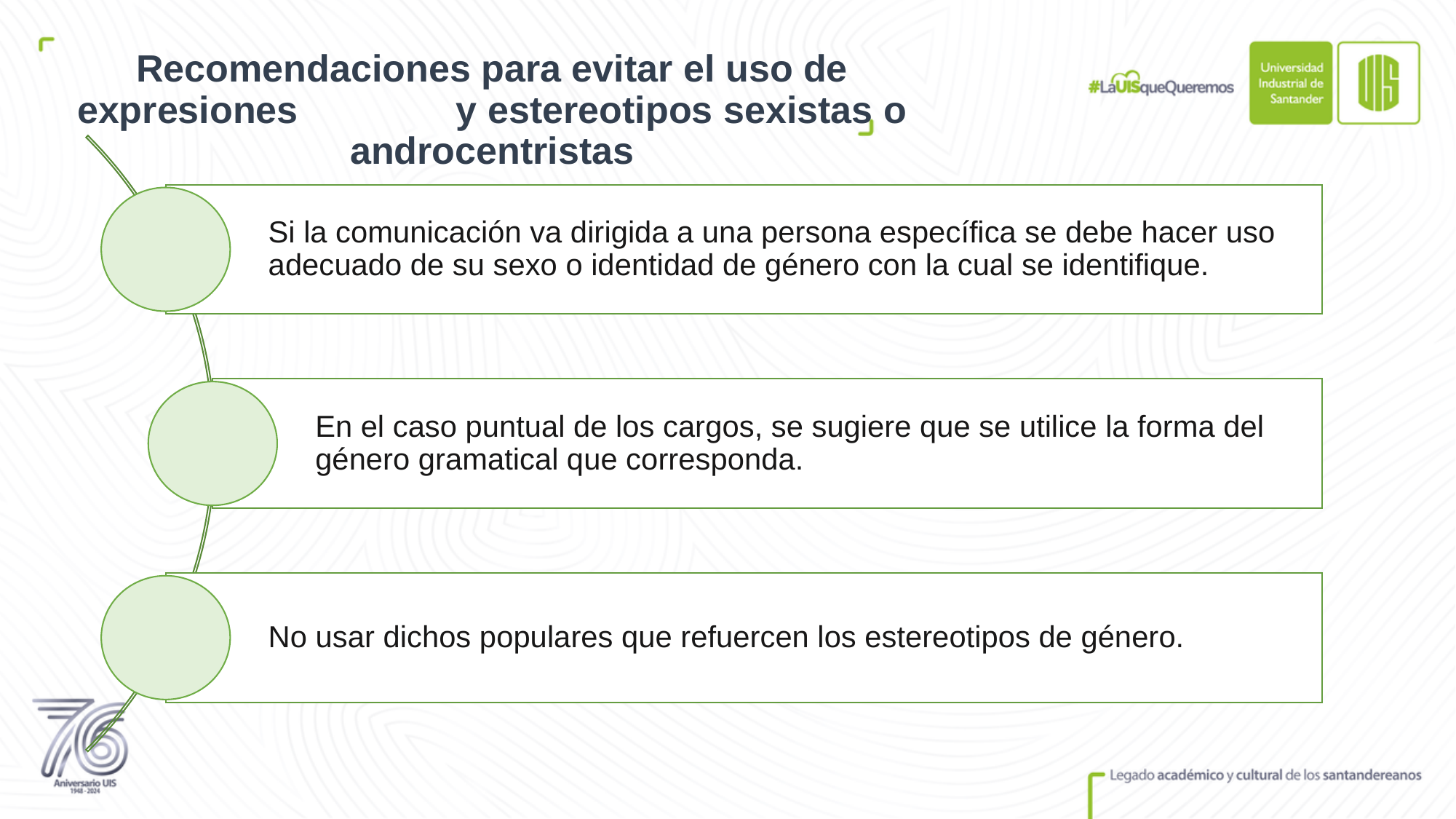

Recomendaciones para evitar el uso de expresiones               y estereotipos sexistas o androcentristas
Si la comunicación va dirigida a una persona específica se debe hacer uso adecuado de su sexo o identidad de género con la cual se identifique.
En el caso puntual de los cargos, se sugiere que se utilice la forma del género gramatical que corresponda.
No usar dichos populares que refuercen los estereotipos de género.